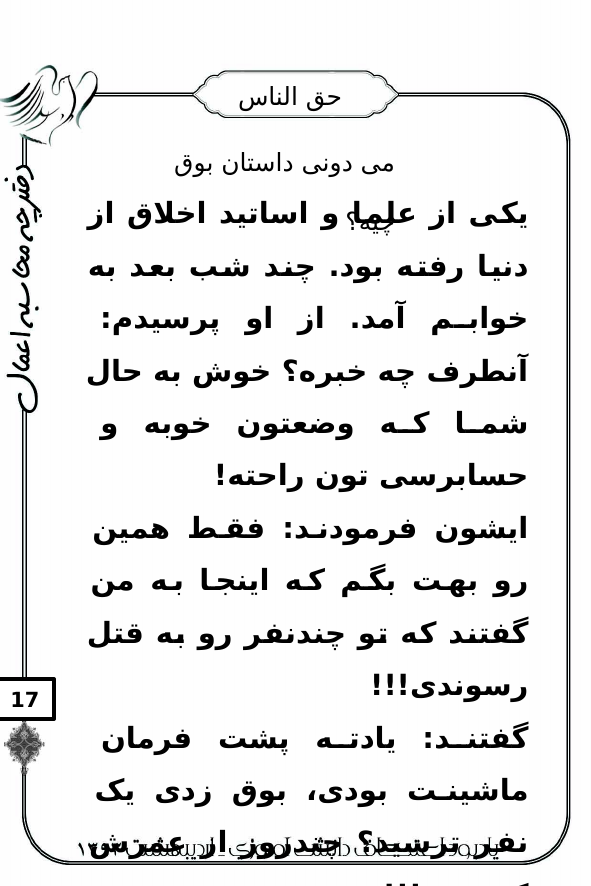

# حق الناس
می دونی داستان بوق چیه؟
یکی از علما و اساتید اخلاق از دنیا رفته بود. چند شب بعد به خوابم آمد. از او پرسیدم: آنطرف چه خبره؟ خوش به حال شما که وضعتون خوبه و حسابرسی تون راحته!
ایشون فرمودند: فقط همین رو بهت بگم که اینجا به من گفتند که تو چندنفر رو به قتل رسوندی!!!
گفتند: یادته پشت فرمان ماشینت بودی، بوق زدی یک نفر ترسید؟ چندروز از عمرش کم شد !!!...
رفقا! ما با کارهای اشتباهمون چقدر حق الناس به گردنمونه و قاتل چندنفر هستیم؟
17